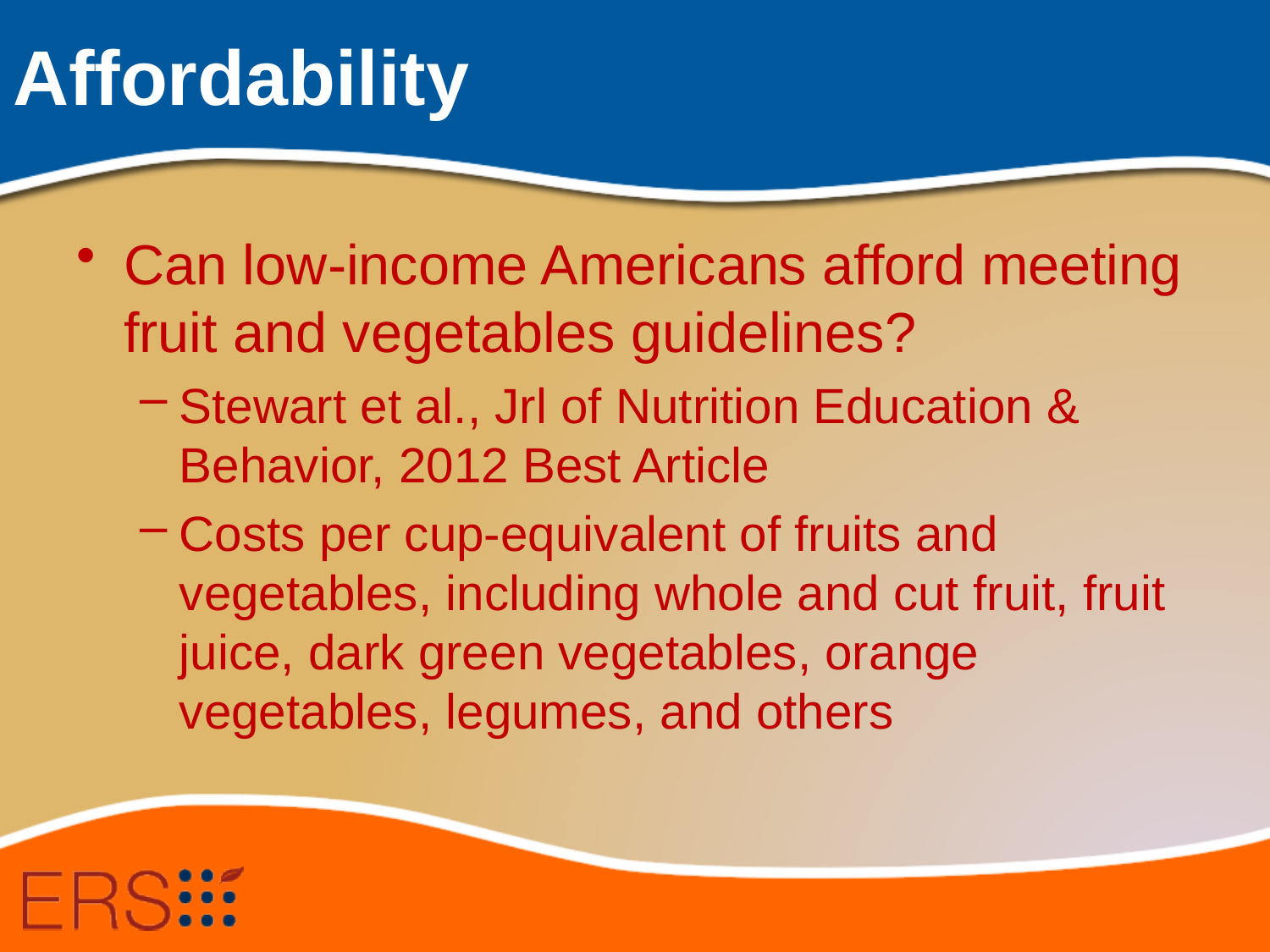

# Affordability
Can low-income Americans afford meeting fruit and vegetables guidelines?
Stewart et al., Jrl of Nutrition Education & Behavior, 2012 Best Article
Costs per cup-equivalent of fruits and vegetables, including whole and cut fruit, fruit juice, dark green vegetables, orange vegetables, legumes, and others